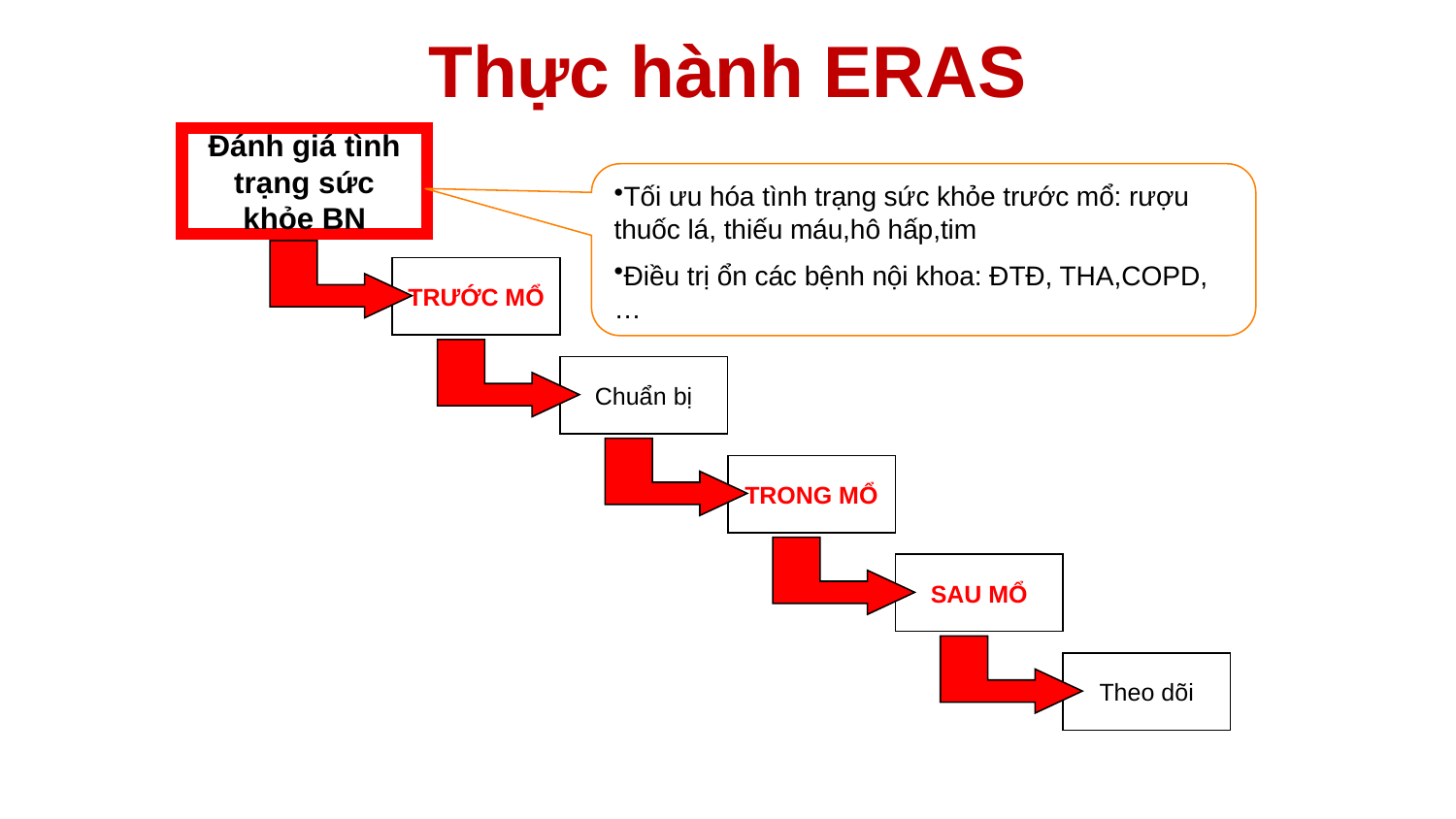

# Thực hành ERAS

Đánh giá tình trạng sức khỏe BN
Tối ưu hóa tình trạng sức khỏe trước mổ: rượu thuốc lá, thiếu máu,hô hấp,tim
Điều trị ổn các bệnh nội khoa: ĐTĐ, THA,COPD,…

TRƯỚC MỔ

Chuẩn bị

TRONG MỔ

SAU MỔ

Theo dõi